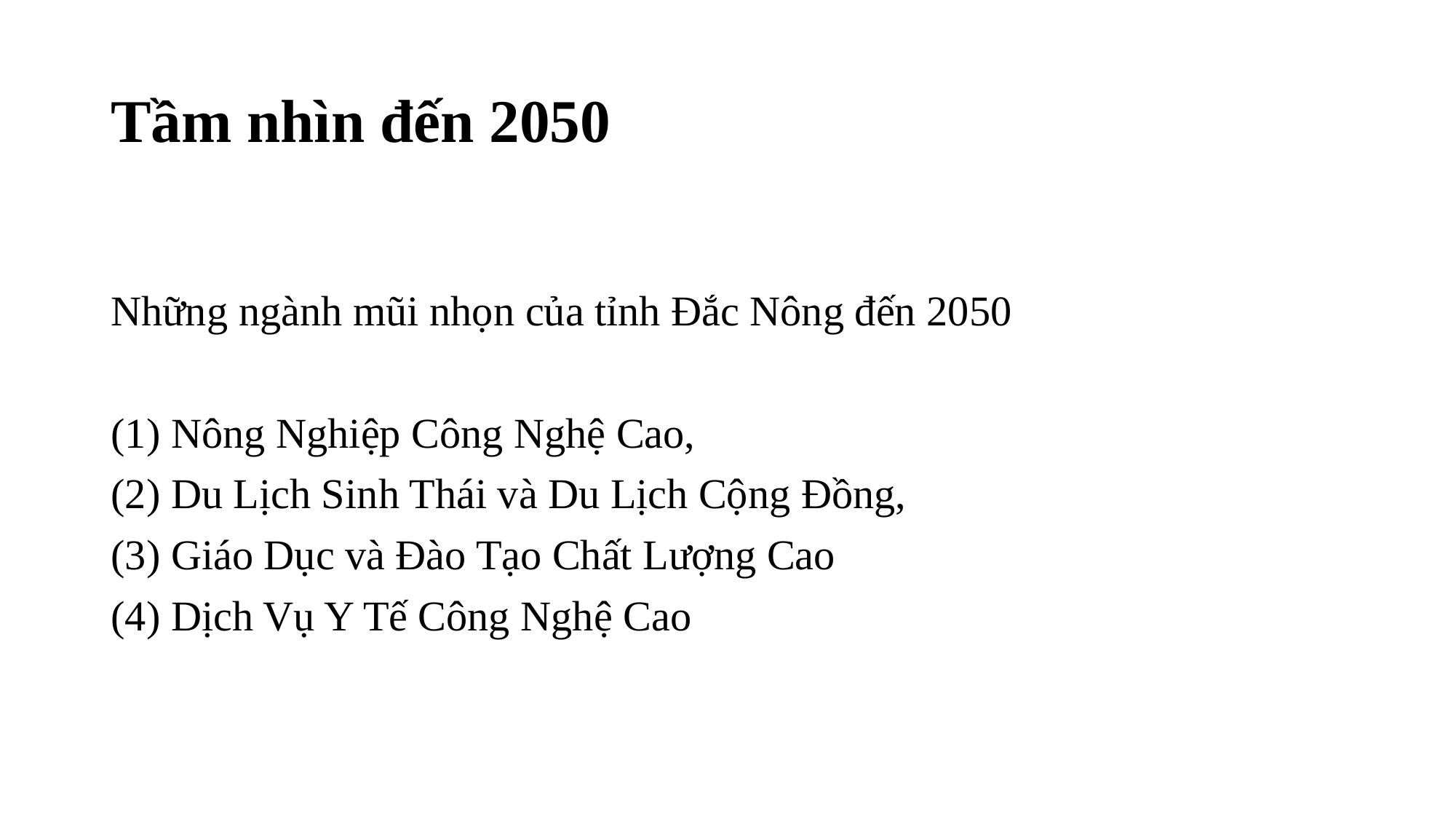

# Tầm nhìn đến 2050

Những ngành mũi nhọn của tỉnh Đắc Nông đến 2050

(1) Nông Nghiệp Công Nghệ Cao,
(2) Du Lịch Sinh Thái và Du Lịch Cộng Đồng,
(3) Giáo Dục và Đào Tạo Chất Lượng Cao
(4) Dịch Vụ Y Tế Công Nghệ Cao